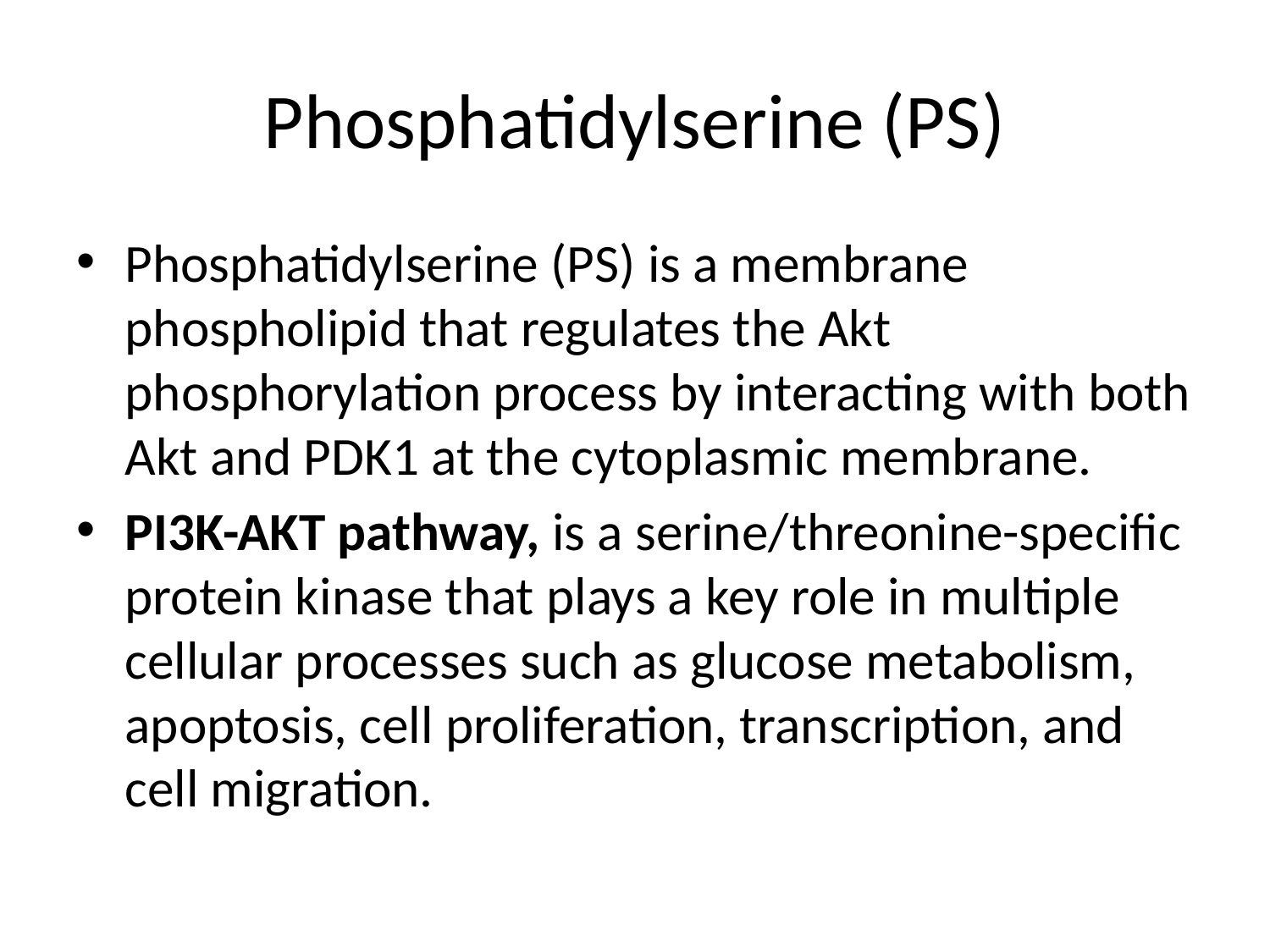

# Phosphatidylserine (PS)
Phosphatidylserine (PS) is a membrane phospholipid that regulates the Akt phosphorylation process by interacting with both Akt and PDK1 at the cytoplasmic membrane.
PI3K-AKT pathway, is a serine/threonine-specific protein kinase that plays a key role in multiple cellular processes such as glucose metabolism, apoptosis, cell proliferation, transcription, and cell migration.